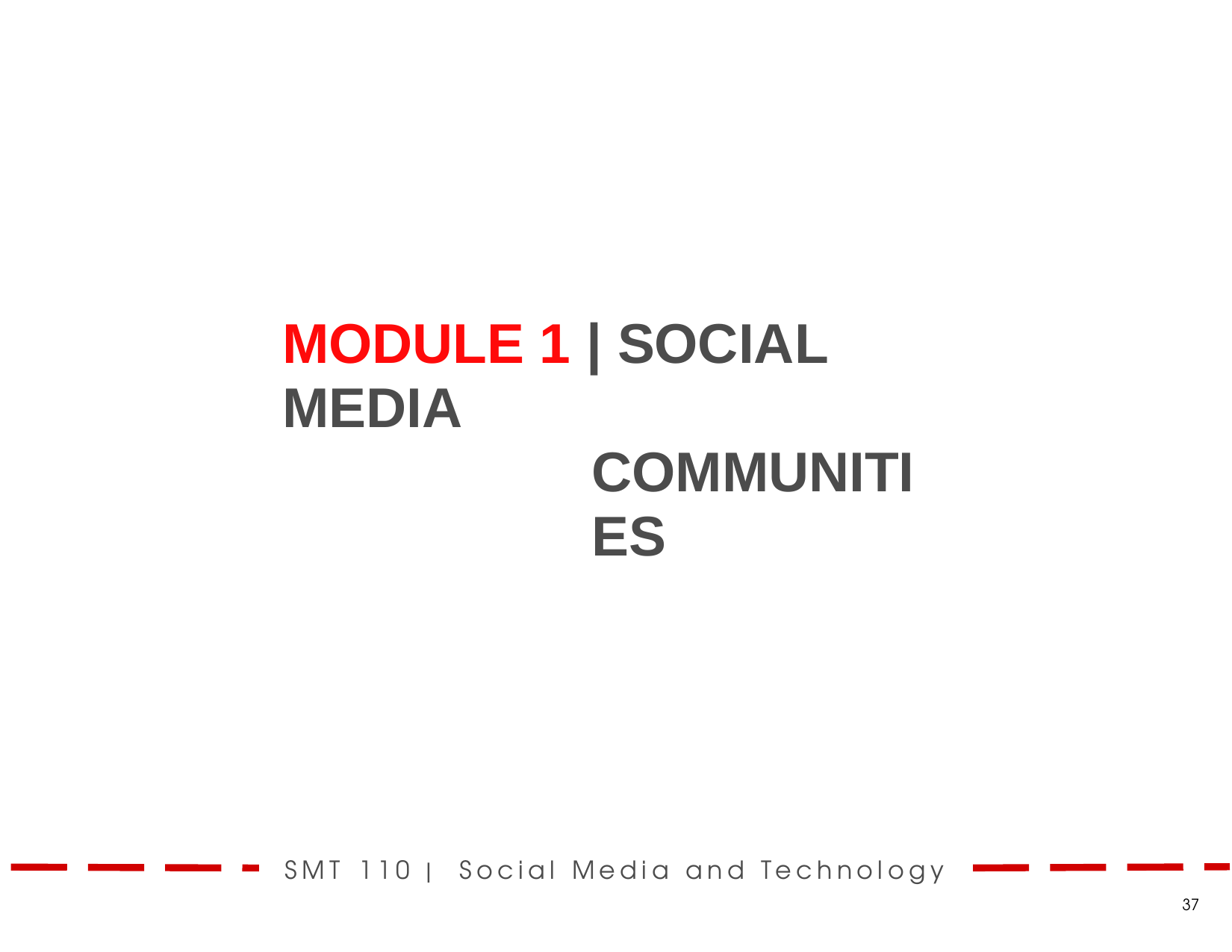

MODULE 1 | SOCIAL MEDIA
COMMUNITIES
SMT	110	|	Social	Media	and	Technology
37